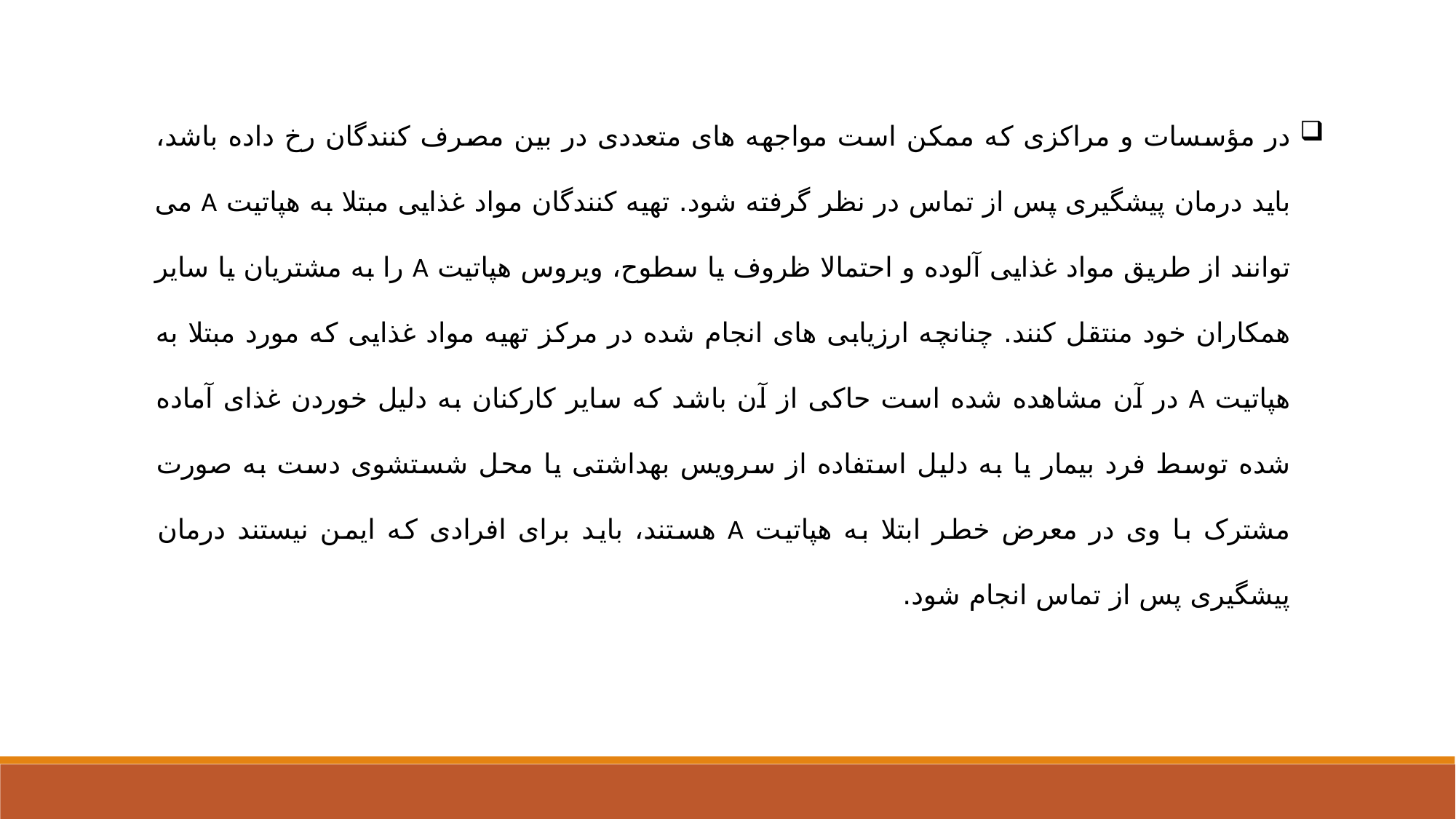

در مؤسسات و مراکزی که ممکن است مواجهه های متعددی در بین مصرف کنندگان رخ داده باشد، باید درمان پیشگیری پس از تماس در نظر گرفته شود. تهیه کنندگان مواد غذایی مبتلا به هپاتیت A می توانند از طریق مواد غذایی آلوده و احتمالا ظروف یا سطوح، ویروس هپاتیت A را به مشتریان یا سایر همکاران خود منتقل کنند. چنانچه ارزیابی های انجام شده در مرکز تهیه مواد غذایی که مورد مبتلا به هپاتیت A در آن مشاهده شده است حاکی از آن باشد که سایر کارکنان به دلیل خوردن غذای آماده شده توسط فرد بیمار یا به دلیل استفاده از سرویس بهداشتی یا محل شستشوی دست به صورت مشترک با وی در معرض خطر ابتلا به هپاتیت A هستند، باید برای افرادی که ایمن نیستند درمان پیشگیری پس از تماس انجام شود.